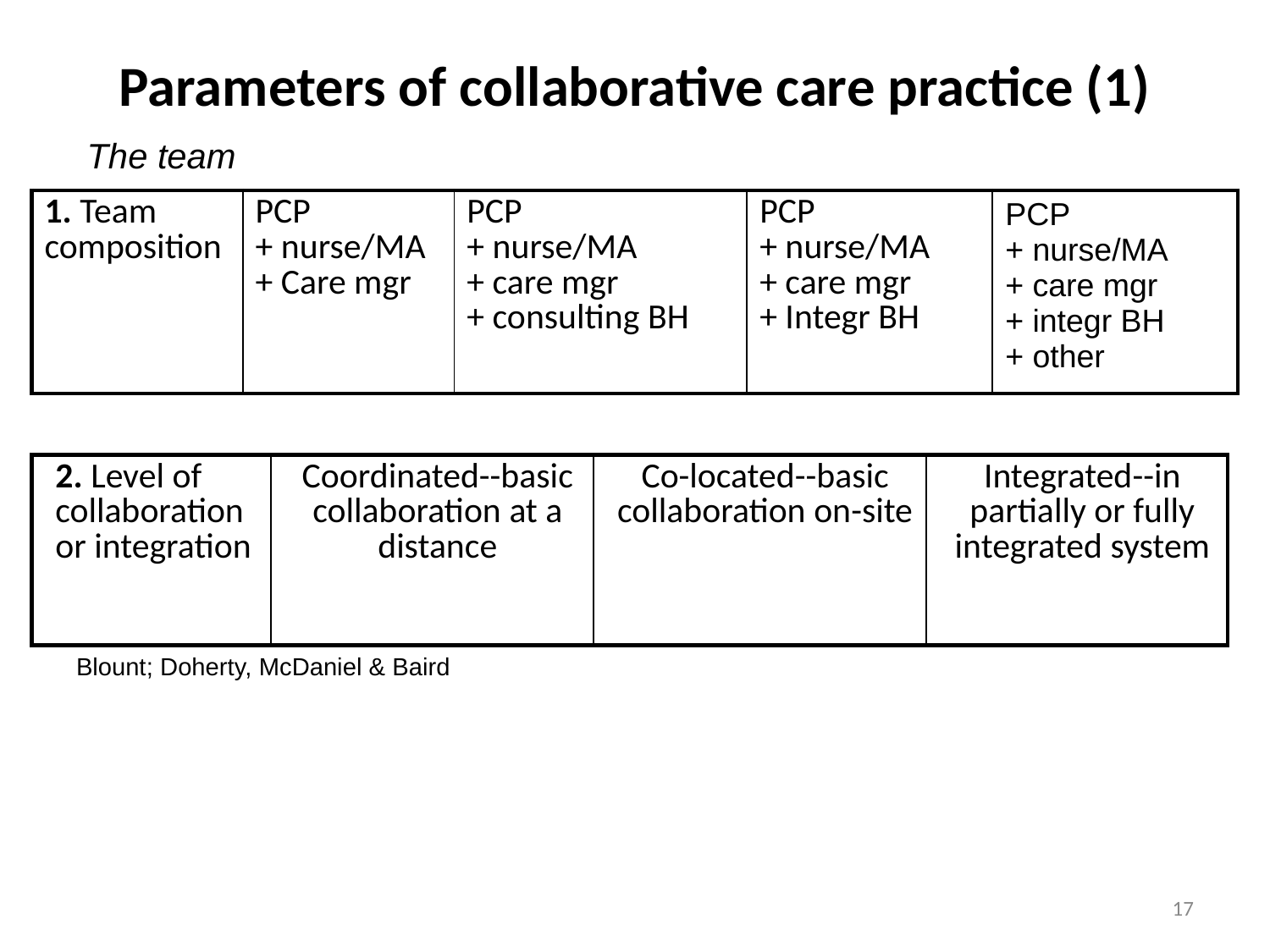

# Parameters of collaborative care practice (1)
The team
| 1. Team composition | PCP + nurse/MA + Care mgr | PCP + nurse/MA + care mgr + consulting BH | PCP + nurse/MA + care mgr + Integr BH | PCP + nurse/MA + care mgr + integr BH + other |
| --- | --- | --- | --- | --- |
| 2. Level of collaboration or integration | Coordinated--basic collaboration at a distance | Co-located--basic collaboration on-site | Integrated--in partially or fully integrated system |
| --- | --- | --- | --- |
Blount; Doherty, McDaniel & Baird
17